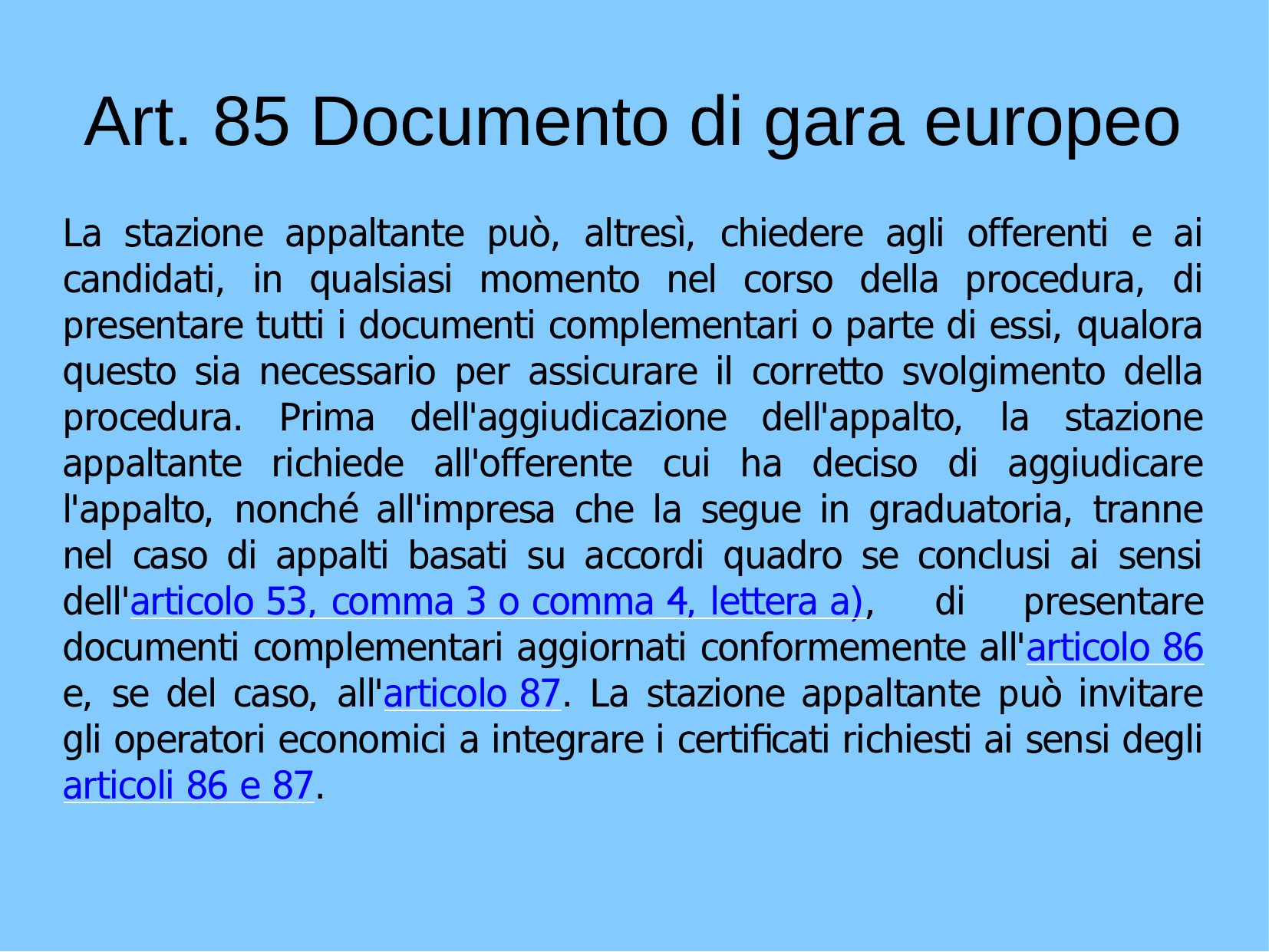

Art. 85 Documento di gara europeo
La stazione appaltante può, altresì, chiedere agli offerenti e ai candidati, in qualsiasi momento nel corso della procedura, di presentare tutti i documenti complementari o parte di essi, qualora questo sia necessario per assicurare il corretto svolgimento della procedura. Prima dell'aggiudicazione dell'appalto, la stazione appaltante richiede all'offerente cui ha deciso di aggiudicare l'appalto, nonché all'impresa che la segue in graduatoria, tranne nel caso di appalti basati su accordi quadro se conclusi ai sensi dell'articolo 53, comma 3 o comma 4, lettera a), di presentare documenti complementari aggiornati conformemente all'articolo 86 e, se del caso, all'articolo 87. La stazione appaltante può invitare gli operatori economici a integrare i certificati richiesti ai sensi degli articoli 86 e 87.